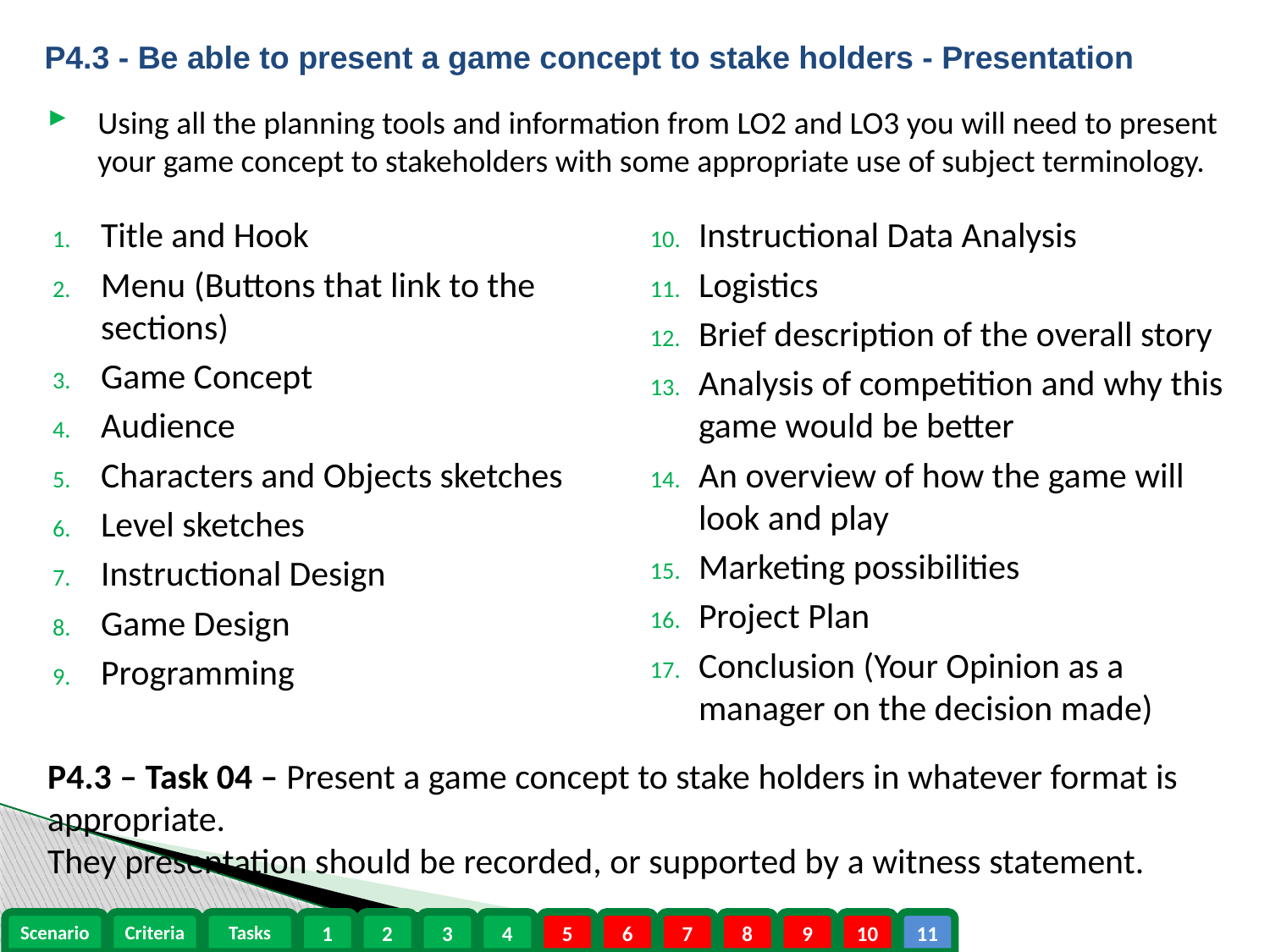

P4.3 - Be able to present a game concept to stake holders - Presentation
Using all the planning tools and information from LO2 and LO3 you will need to present your game concept to stakeholders with some appropriate use of subject terminology.
Title and Hook
Menu (Buttons that link to the sections)
Game Concept
Audience
Characters and Objects sketches
Level sketches
Instructional Design
Game Design
Programming
Instructional Data Analysis
Logistics
Brief description of the overall story
Analysis of competition and why this game would be better
An overview of how the game will look and play
Marketing possibilities
Project Plan
Conclusion (Your Opinion as a manager on the decision made)
P4.3 – Task 04 – Present a game concept to stake holders in whatever format is appropriate.
They presentation should be recorded, or supported by a witness statement.